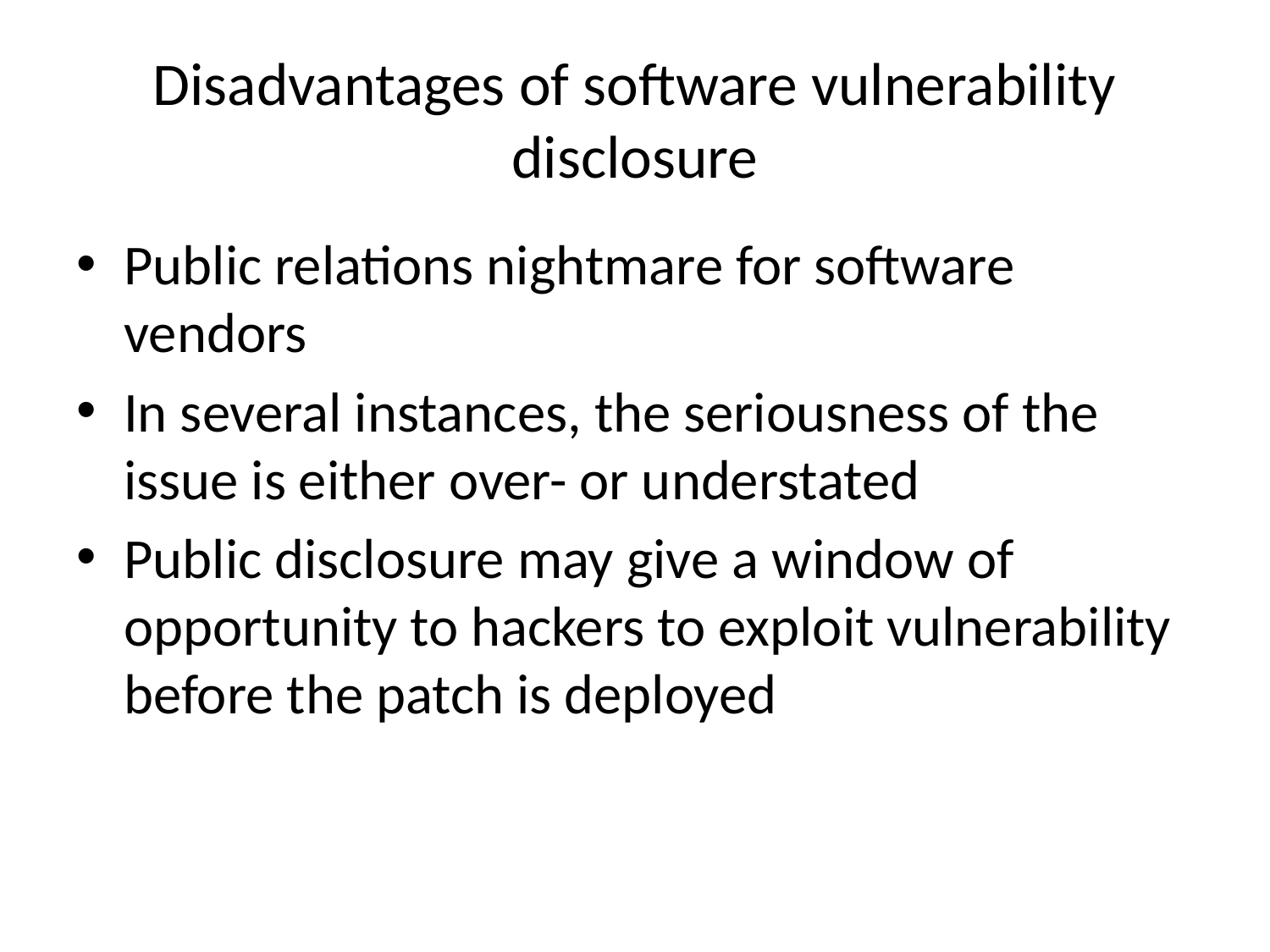

# Disadvantages of software vulnerability disclosure
Public relations nightmare for software vendors
In several instances, the seriousness of the issue is either over- or understated
Public disclosure may give a window of opportunity to hackers to exploit vulnerability before the patch is deployed